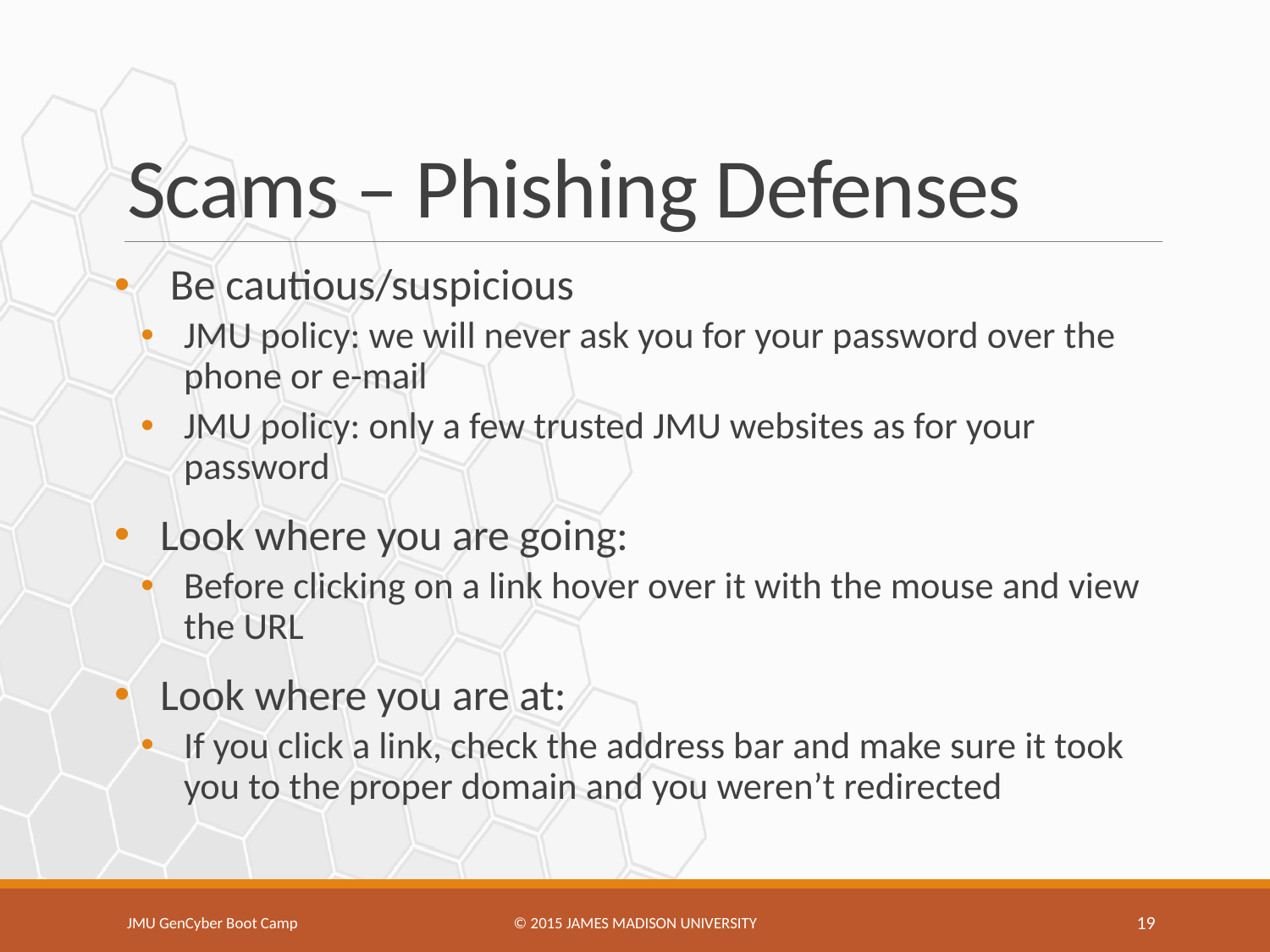

# Scams – Phishing Defenses
 Be cautious/suspicious
JMU policy: we will never ask you for your password over the phone or e-mail
JMU policy: only a few trusted JMU websites as for your password
Look where you are going:
Before clicking on a link hover over it with the mouse and view the URL
Look where you are at:
If you click a link, check the address bar and make sure it took you to the proper domain and you weren’t redirected
JMU GenCyber Boot Camp
© 2015 James Madison university
19